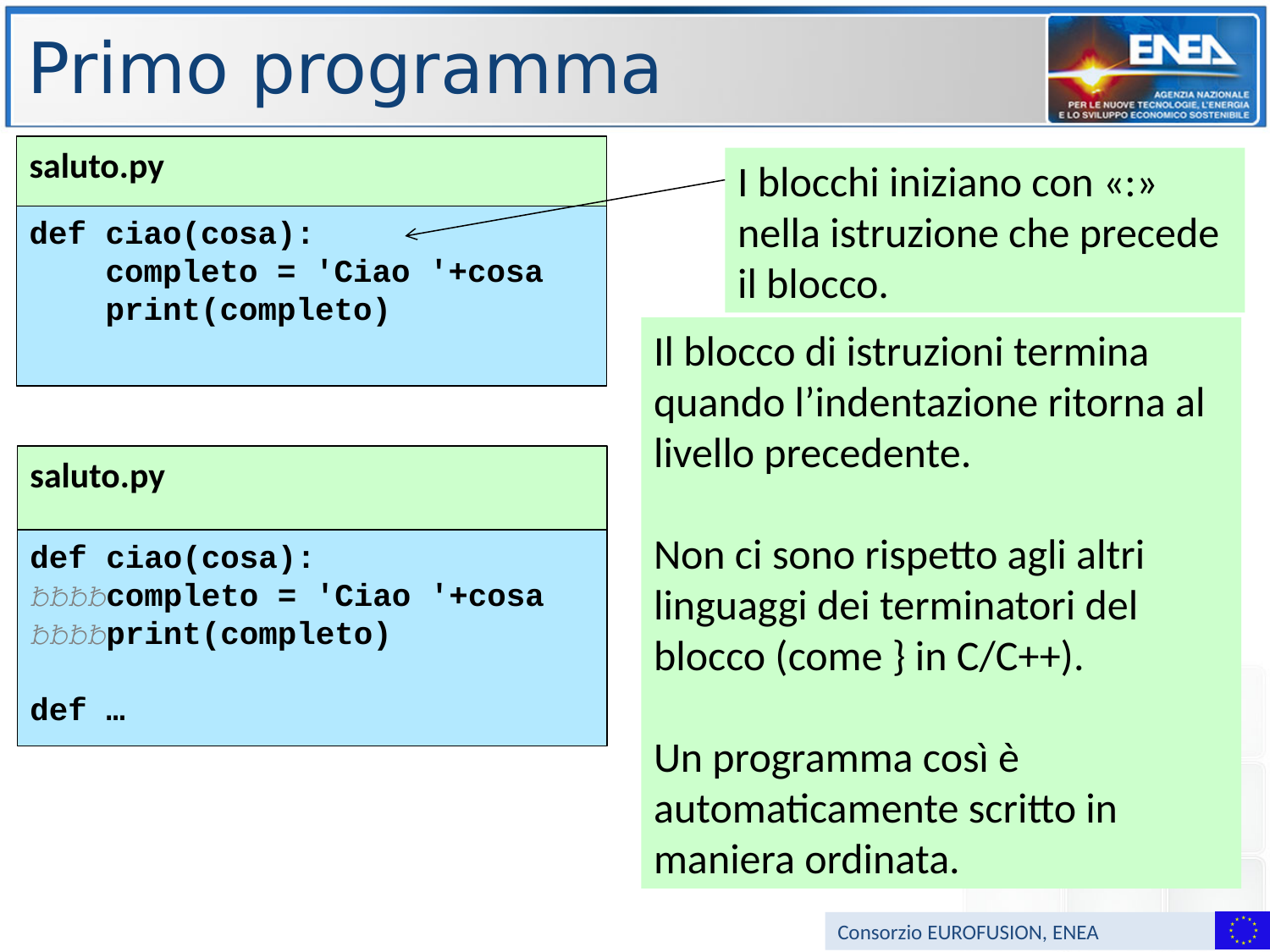

# Primo programma
saluto.py
def ciao(cosa):
    completo = 'Ciao '+cosa
    print(completo)
I blocchi iniziano con «:» nella istruzione che precede il blocco.
Il blocco di istruzioni termina quando l’indentazione ritorna al livello precedente.

Non ci sono rispetto agli altri linguaggi dei terminatori del blocco (come } in C/C++).

Un programma così è automaticamente scritto in maniera ordinata.
saluto.py
def ciao(cosa):
␢␢␢␢completo = 'Ciao '+cosa
␢␢␢␢print(completo)

def …